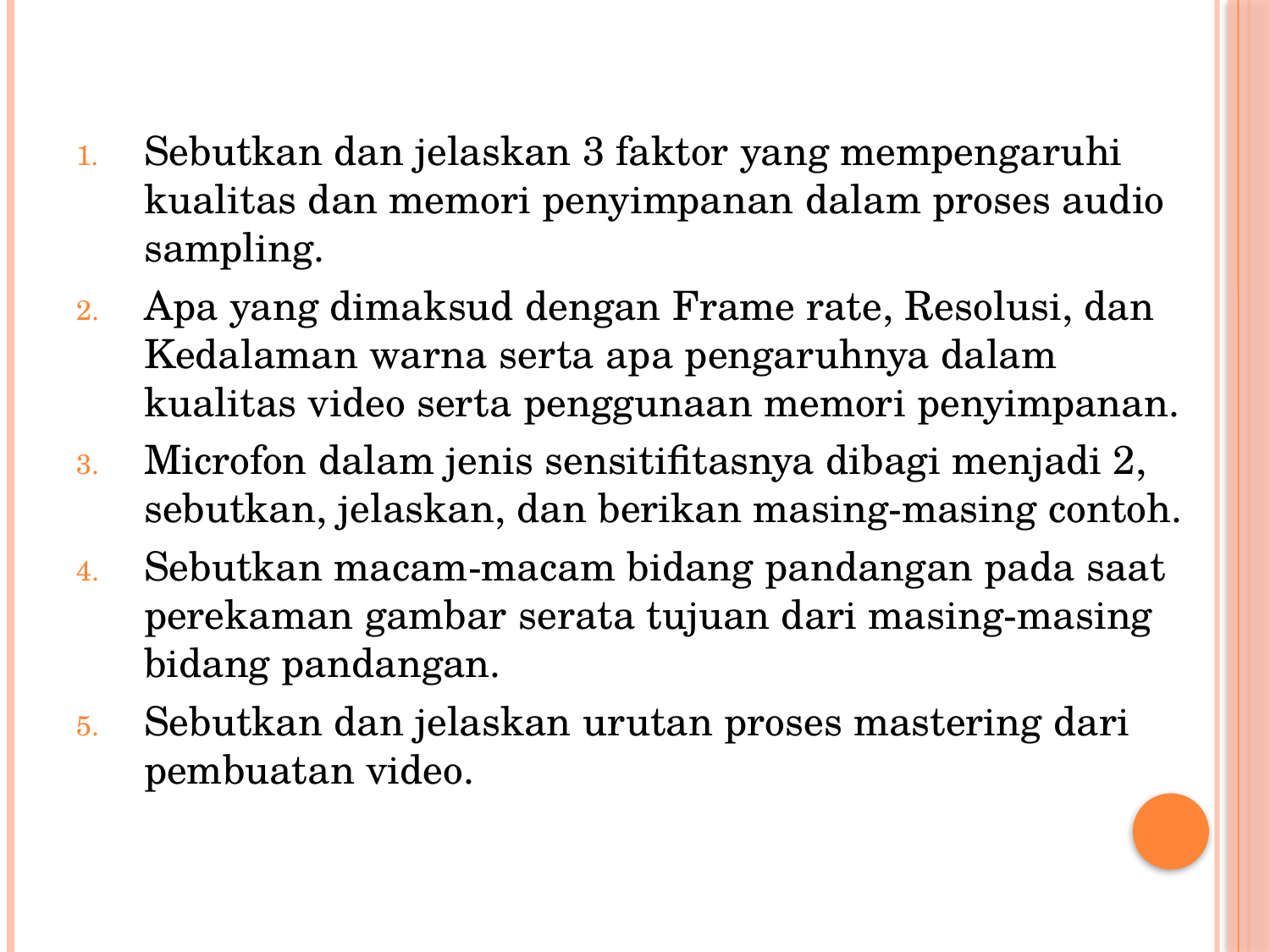

Sebutkan dan jelaskan 3 faktor yang mempengaruhi kualitas dan memori penyimpanan dalam proses audio sampling.
Apa yang dimaksud dengan Frame rate, Resolusi, dan Kedalaman warna serta apa pengaruhnya dalam kualitas video serta penggunaan memori penyimpanan.
Microfon dalam jenis sensitifitasnya dibagi menjadi 2, sebutkan, jelaskan, dan berikan masing-masing contoh.
Sebutkan macam-macam bidang pandangan pada saat perekaman gambar serata tujuan dari masing-masing bidang pandangan.
Sebutkan dan jelaskan urutan proses mastering dari pembuatan video.